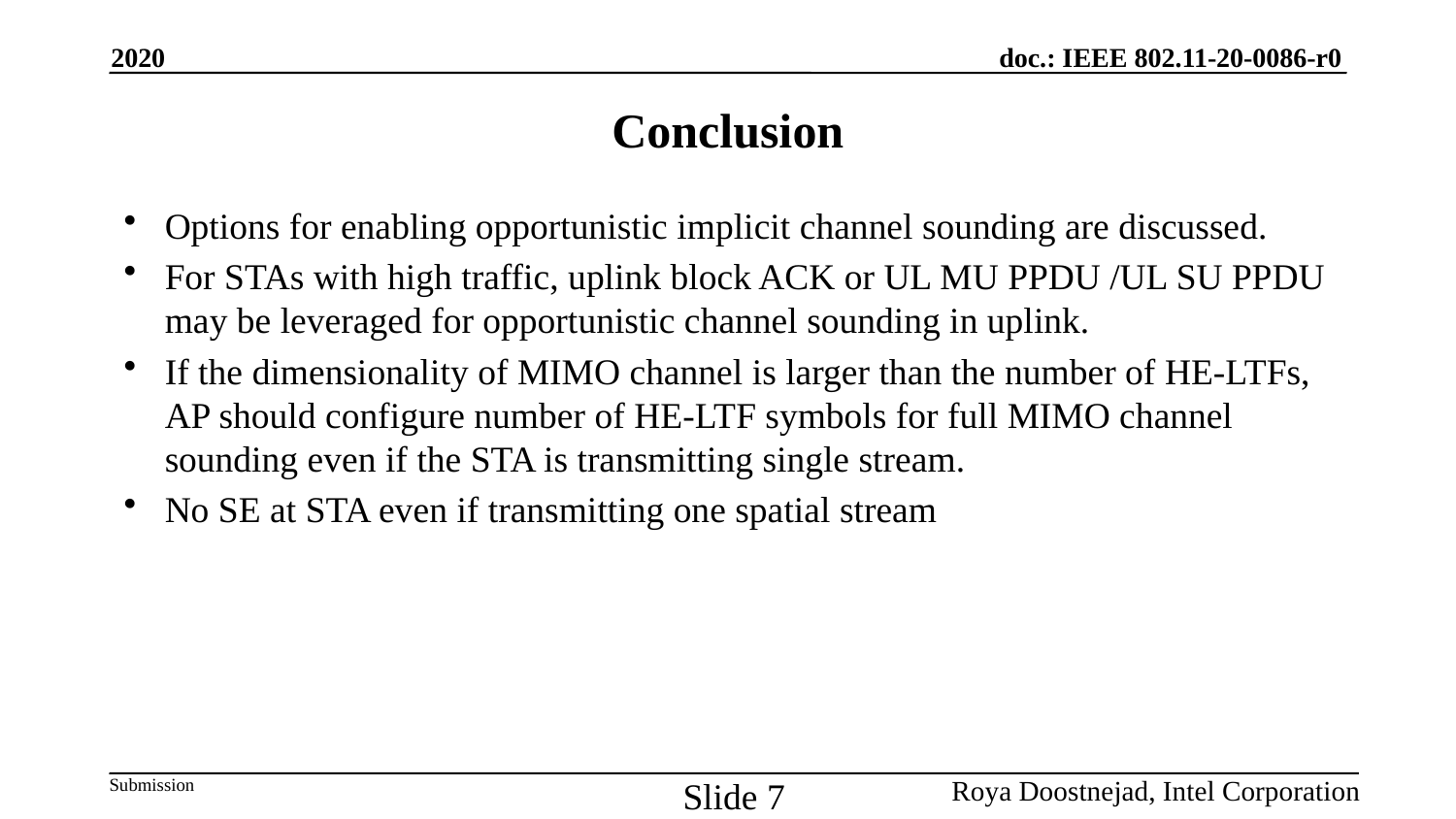

2020
# Conclusion
Options for enabling opportunistic implicit channel sounding are discussed.
For STAs with high traffic, uplink block ACK or UL MU PPDU /UL SU PPDU may be leveraged for opportunistic channel sounding in uplink.
If the dimensionality of MIMO channel is larger than the number of HE-LTFs, AP should configure number of HE-LTF symbols for full MIMO channel sounding even if the STA is transmitting single stream.
No SE at STA even if transmitting one spatial stream

Slide 7
Roya Doostnejad, Intel Corporation